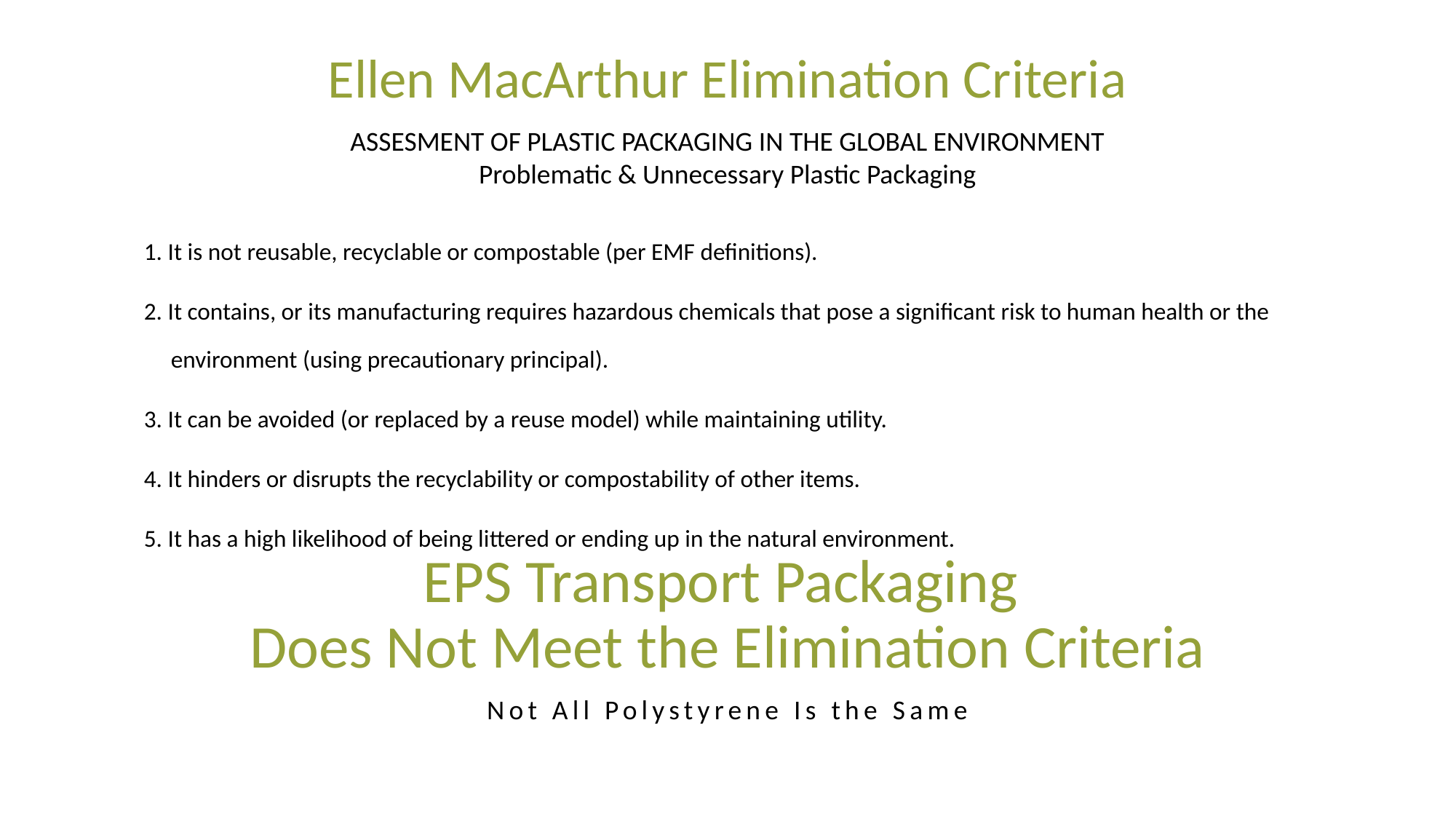

Ellen MacArthur Elimination Criteria
ASSESMENT OF PLASTIC PACKAGING IN THE GLOBAL ENVIRONMENT
Problematic & Unnecessary Plastic Packaging
| 1. It is not reusable, recyclable or compostable (per EMF definitions). |
| --- |
| 2. It contains, or its manufacturing requires hazardous chemicals that pose a significant risk to human health or the environment (using precautionary principal). |
| 3. It can be avoided (or replaced by a reuse model) while maintaining utility. |
| 4. It hinders or disrupts the recyclability or compostability of other items. |
| 5. It has a high likelihood of being littered or ending up in the natural environment. |
EPS Transport Packaging
Does Not Meet the Elimination Criteria
Not All Polystyrene Is the Same